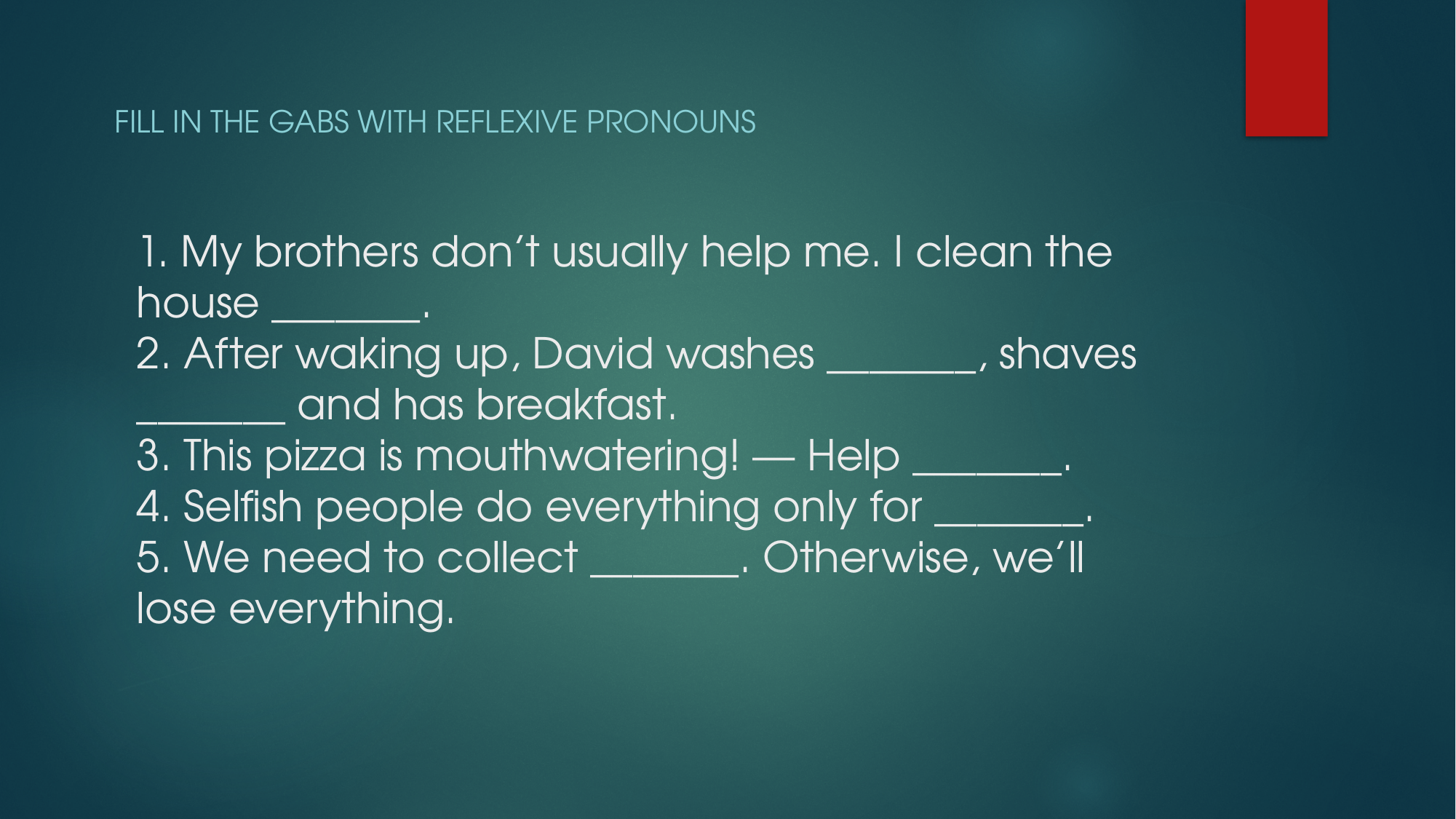

Fill in the gabs with reflexive pronouns
# 1. My brothers don’t usually help me. I clean the house _______. 2. After waking up, David washes _______, shaves _______ and has breakfast. 3. This pizza is mouthwatering! — Help _______. 4. Selfish people do everything only for _______. 5. We need to collect _______. Otherwise, we’ll lose everything.